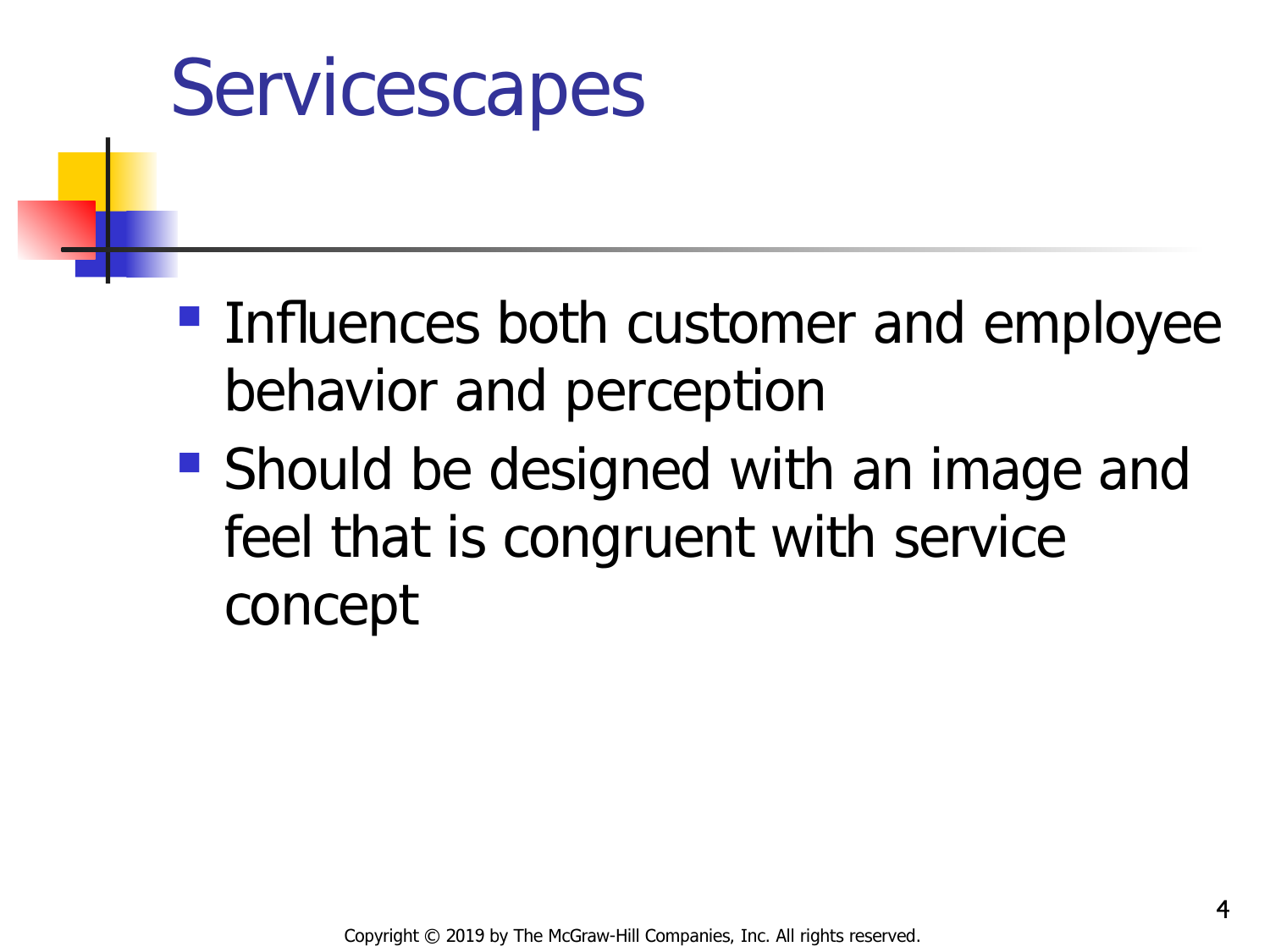

# Servicescapes
Influences both customer and employee behavior and perception
Should be designed with an image and feel that is congruent with service concept
4
Copyright © 2019 by The McGraw-Hill Companies, Inc. All rights reserved.